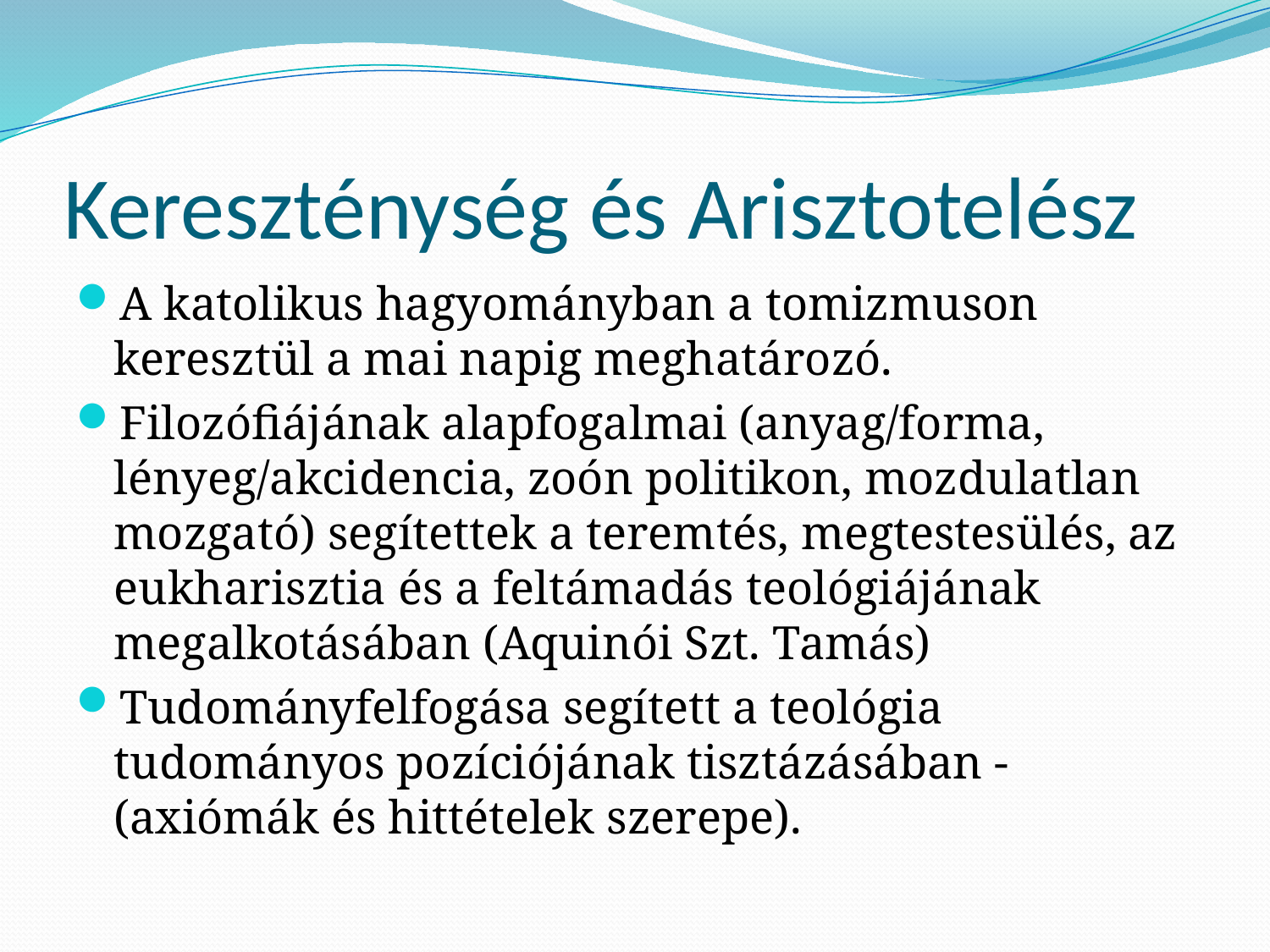

# Kereszténység és Arisztotelész
A katolikus hagyományban a tomizmuson keresztül a mai napig meghatározó.
Filozófiájának alapfogalmai (anyag/forma, lényeg/akcidencia, zoón politikon, mozdulatlan mozgató) segítettek a teremtés, megtestesülés, az eukharisztia és a feltámadás teológiájának megalkotásában (Aquinói Szt. Tamás)
Tudományfelfogása segített a teológia tudományos pozíciójának tisztázásában - (axiómák és hittételek szerepe).